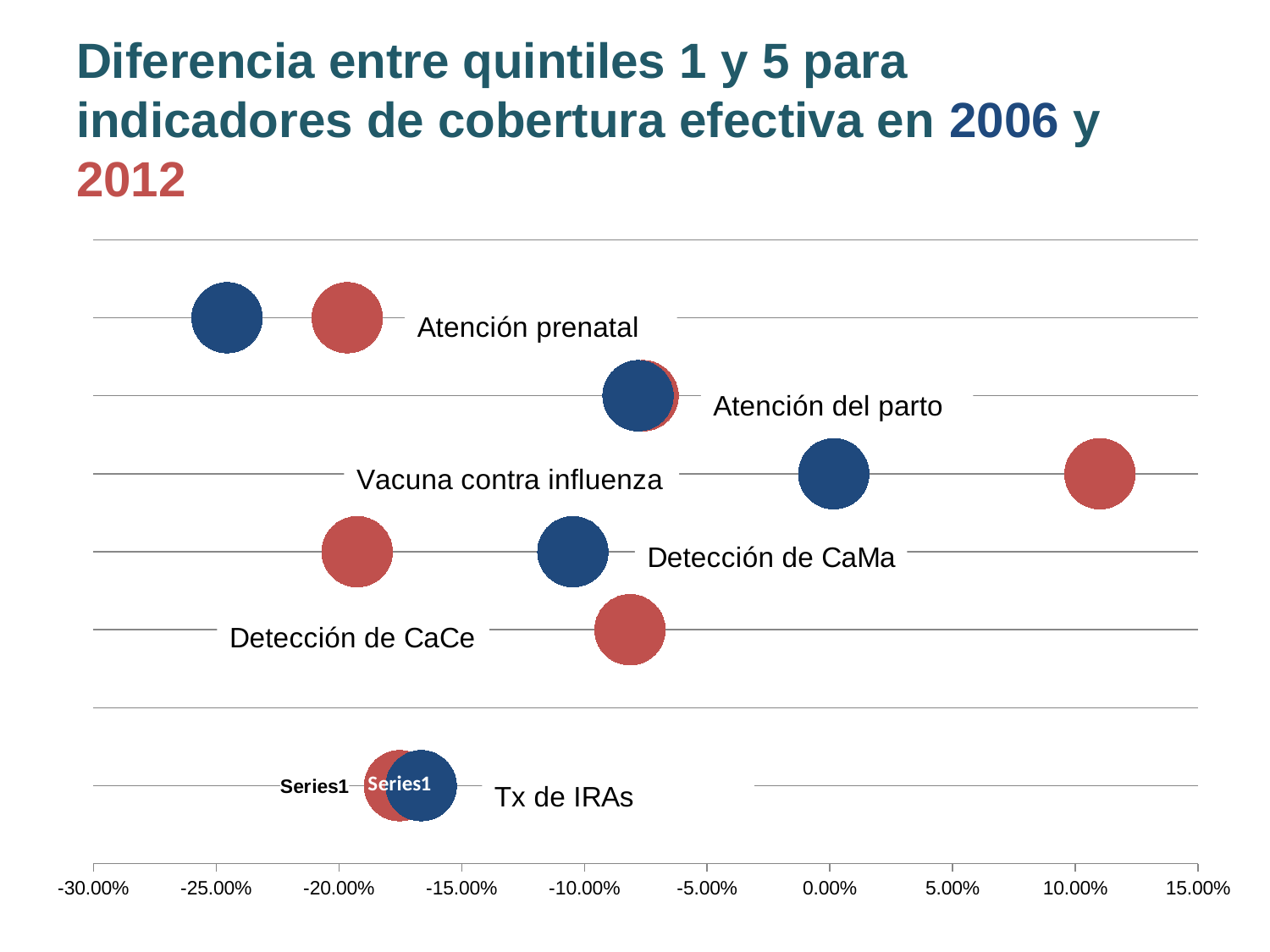

# Diferencia entre quintiles 1 y 5 para indicadores de cobertura efectiva en 2006 y 2012

### Chart

| Category |  |  |
|---|---|---|